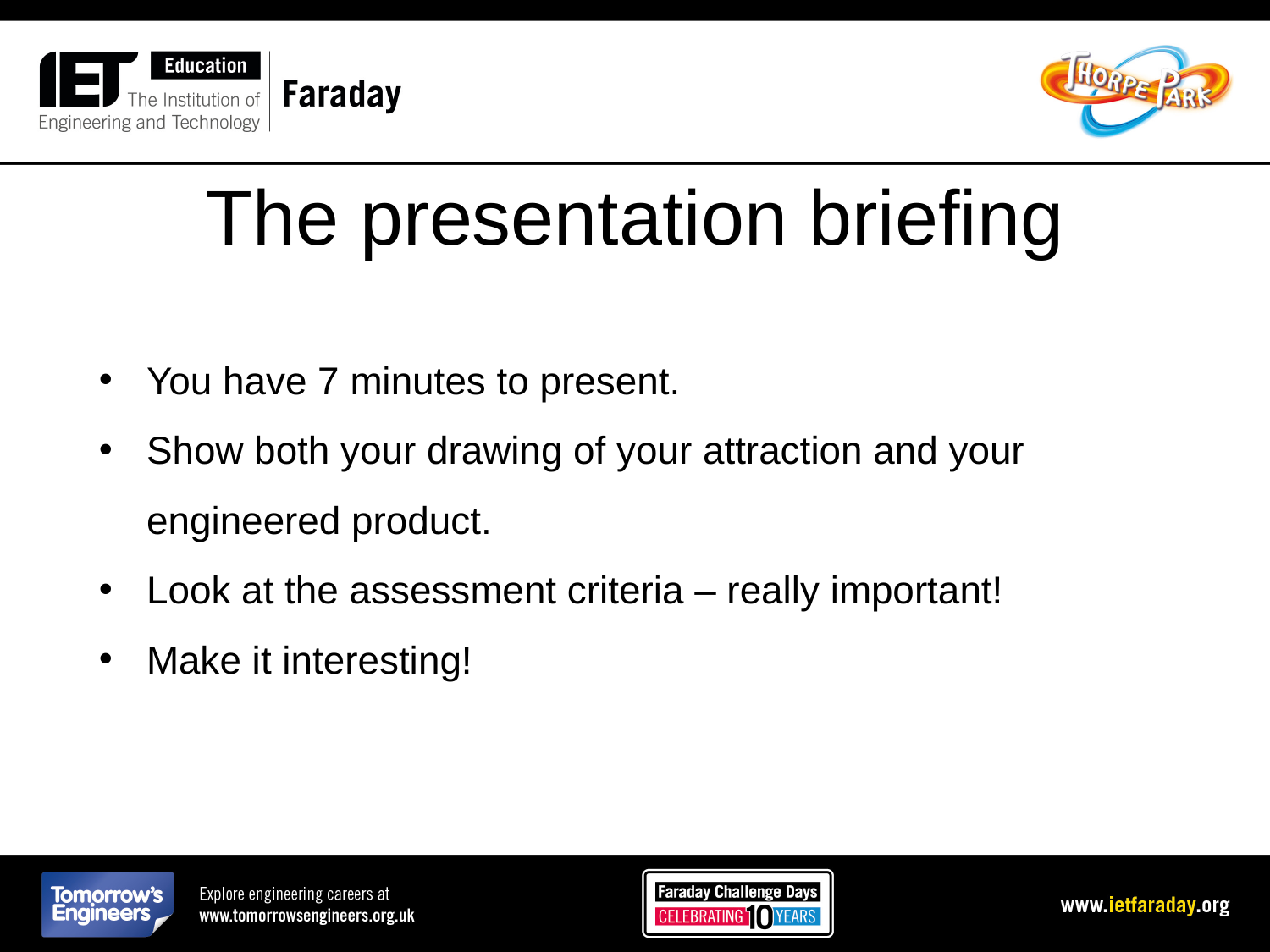

# The presentation briefing
You have 7 minutes to present.
Show both your drawing of your attraction and your engineered product.
Look at the assessment criteria – really important!
Make it interesting!